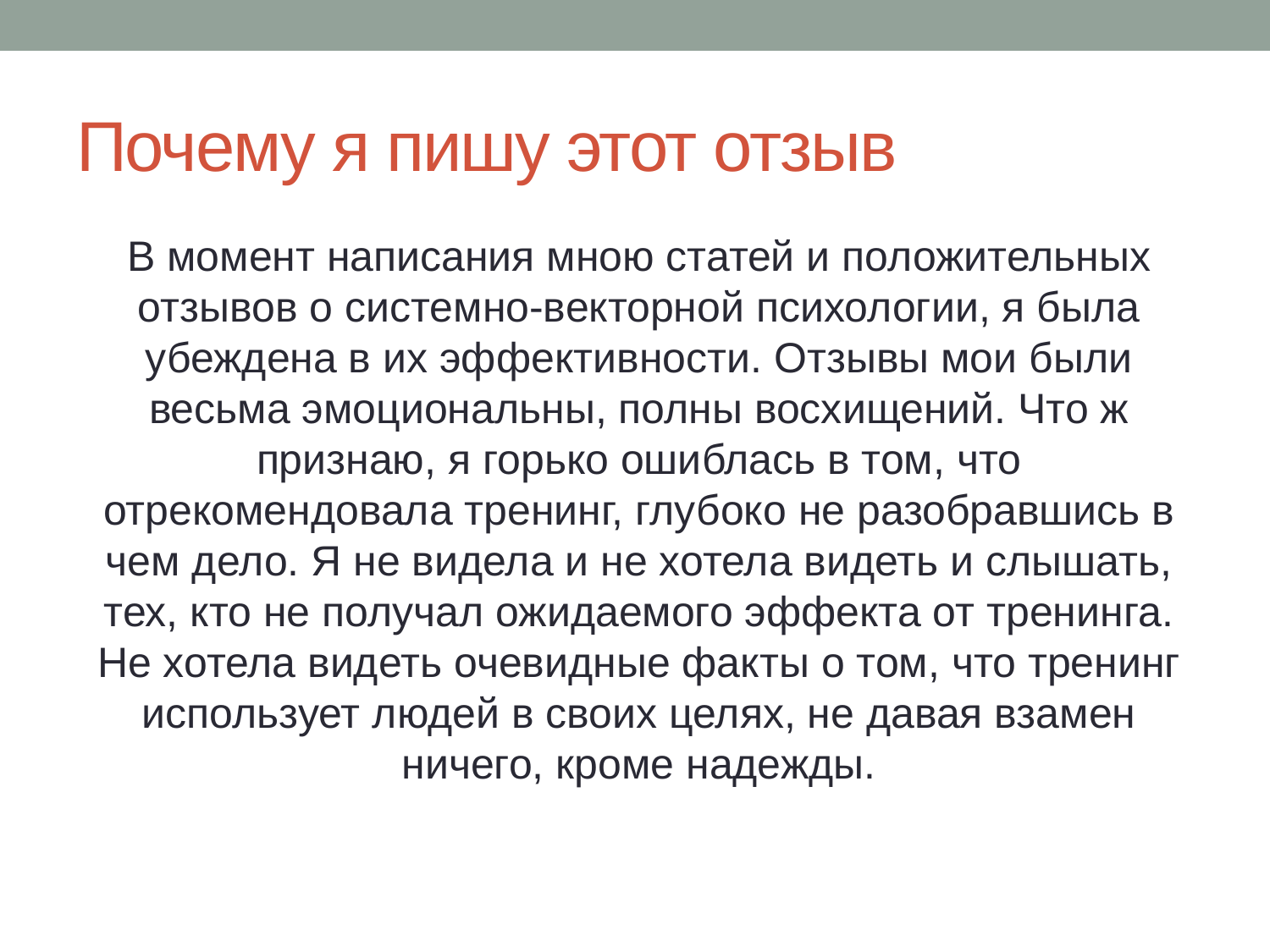

# Почему я пишу этот отзыв
В момент написания мною статей и положительных отзывов о системно-векторной психологии, я была убеждена в их эффективности. Отзывы мои были весьма эмоциональны, полны восхищений. Что ж признаю, я горько ошиблась в том, что отрекомендовала тренинг, глубоко не разобравшись в чем дело. Я не видела и не хотела видеть и слышать, тех, кто не получал ожидаемого эффекта от тренинга. Не хотела видеть очевидные факты о том, что тренинг использует людей в своих целях, не давая взамен ничего, кроме надежды.